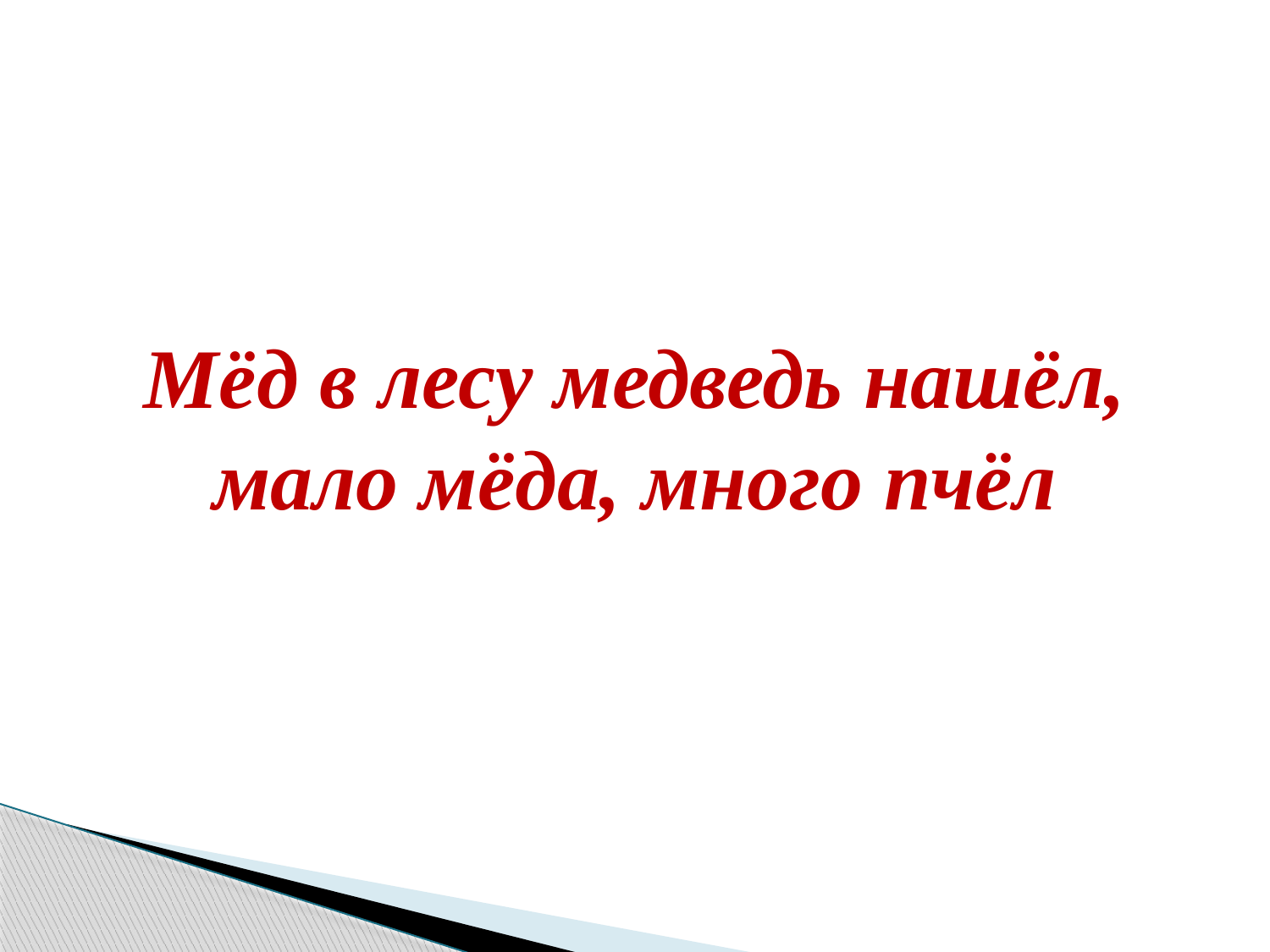

# Мёд в лесу медведь нашёл, мало мёда, много пчёл